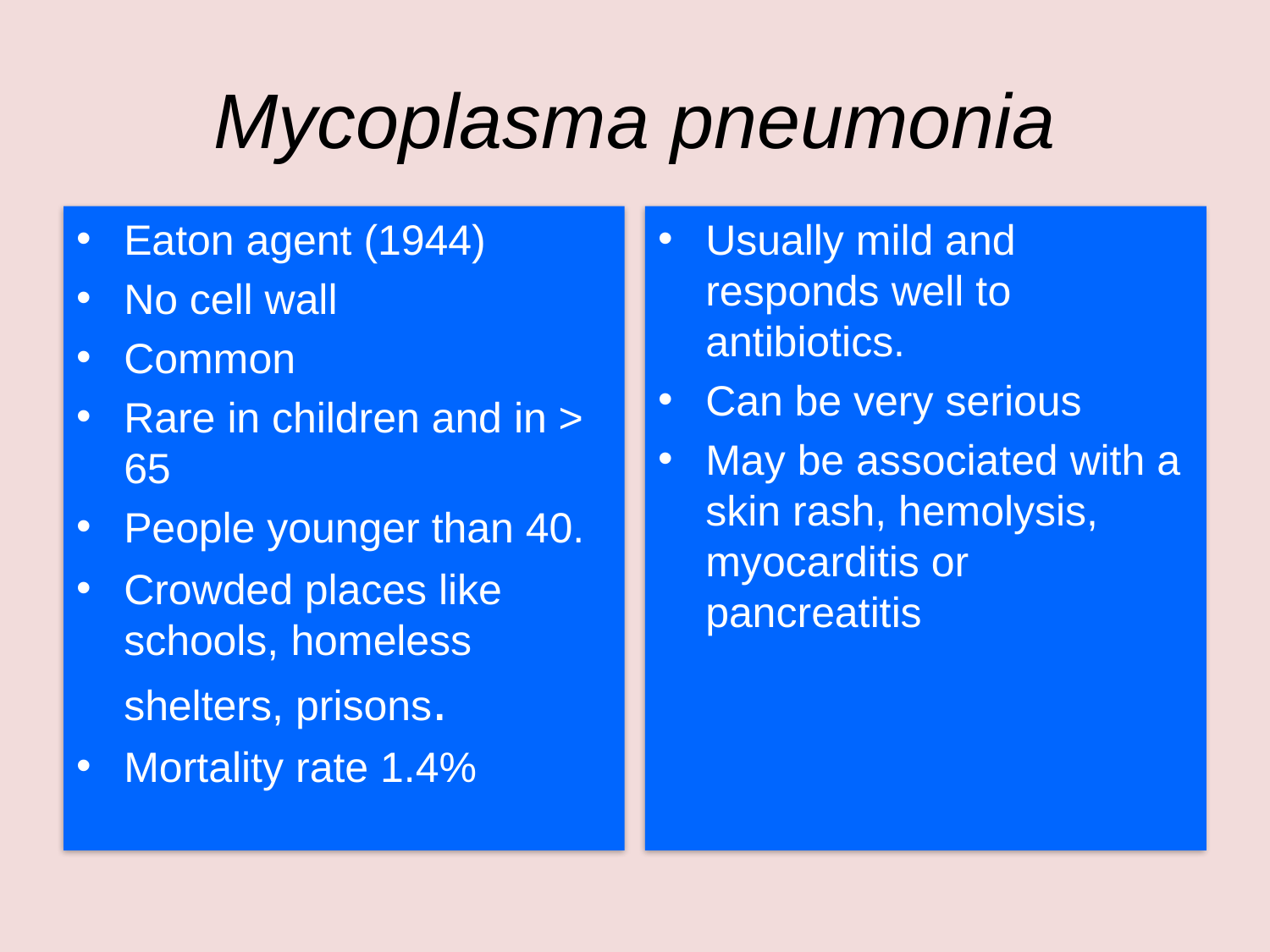

# Mycoplasma pneumonia
Eaton agent (1944)
No cell wall
Common
Rare in children and in > 65
People younger than 40.
Crowded places like schools, homeless shelters, prisons.
Mortality rate 1.4%

Usually mild and responds well to antibiotics.
Can be very serious
May be associated with a skin rash, hemolysis, myocarditis or pancreatitis